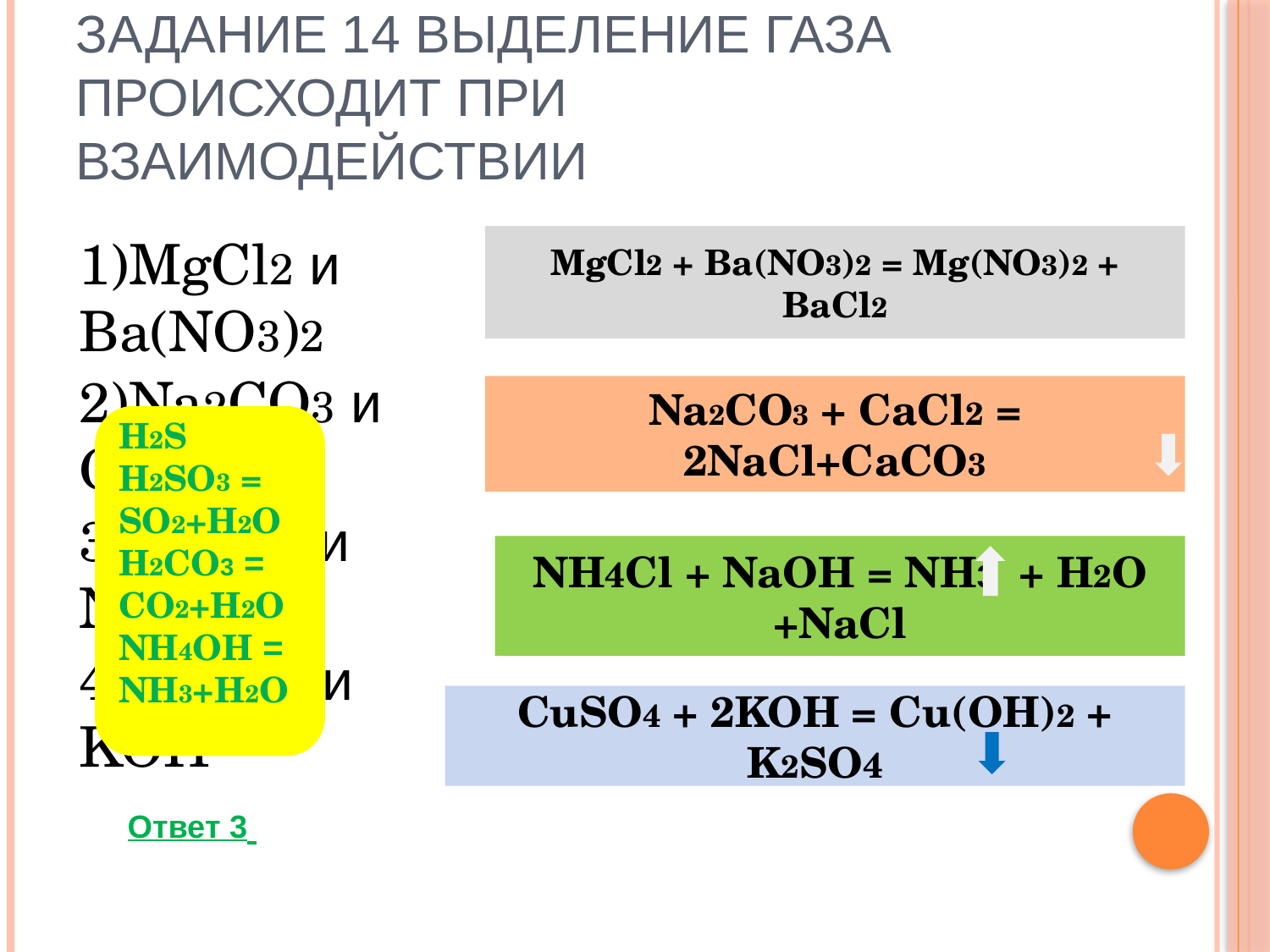

# Задание 14 Выделение газа происходит при взаимодействии
1)MgCl2 и Ba(NO3)2
2)Na2CO3 и CaCl2
3)NH4Cl и NaOH
4)CuSO4 и KOH

MgCl2 + Ba(NO3)2 = Mg(NO3)2 + BaCl2
Na2CO3 + CaCl2 = 2NaCl+CaCO3
H2S
H2SO3 = SO2+H2O
H2CO3 = CO2+H2O
NH4OH = NH3+H2O

NH4Cl + NaOH = NH3  + H2O +NaCl

CuSO4 + 2KOH = Cu(OH)2 + K2SO4

Ответ 3